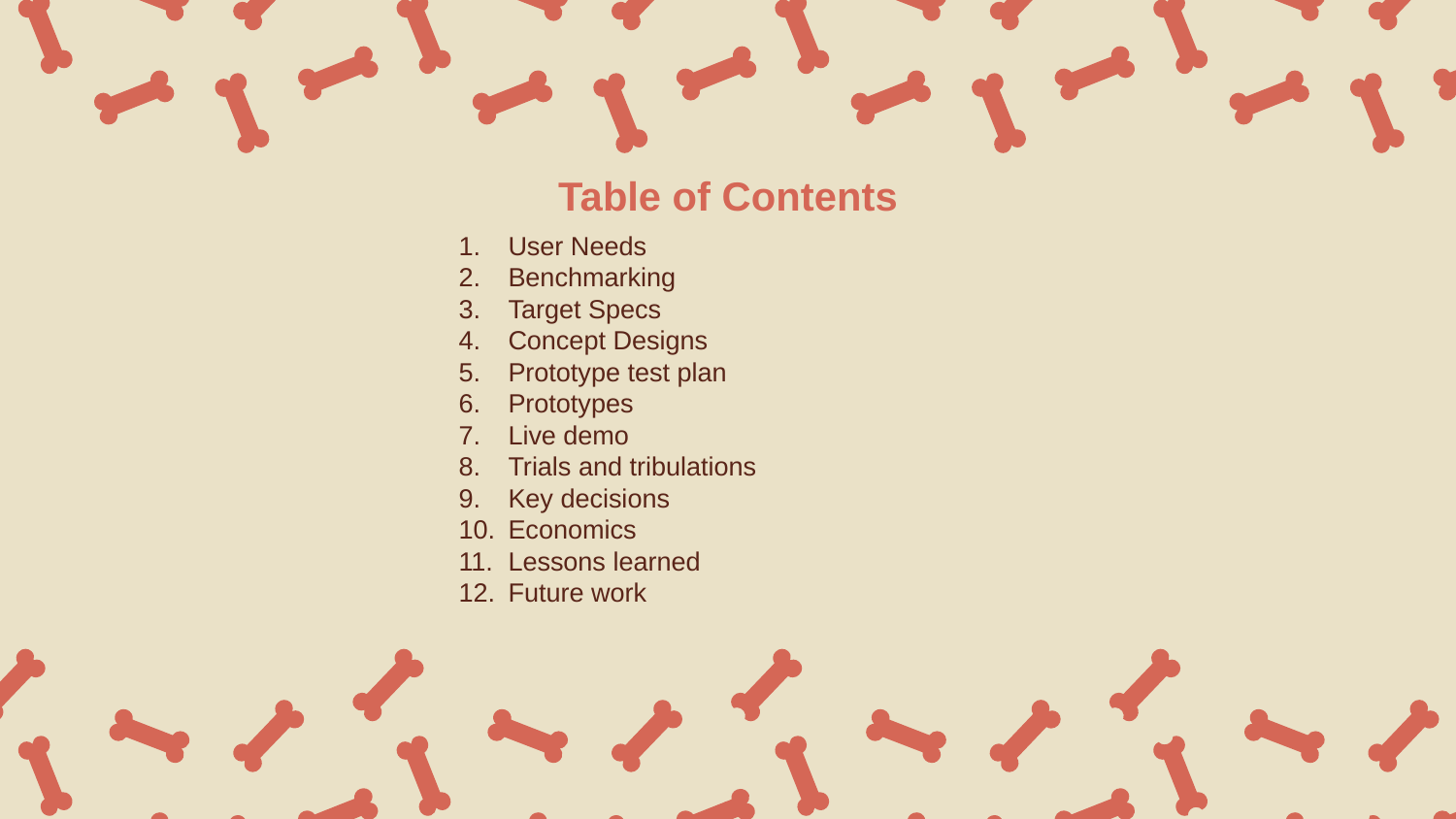

# Table of Contents
User Needs
Benchmarking
Target Specs
Concept Designs
Prototype test plan
Prototypes
Live demo
Trials and tribulations
Key decisions
Economics
Lessons learned
Future work